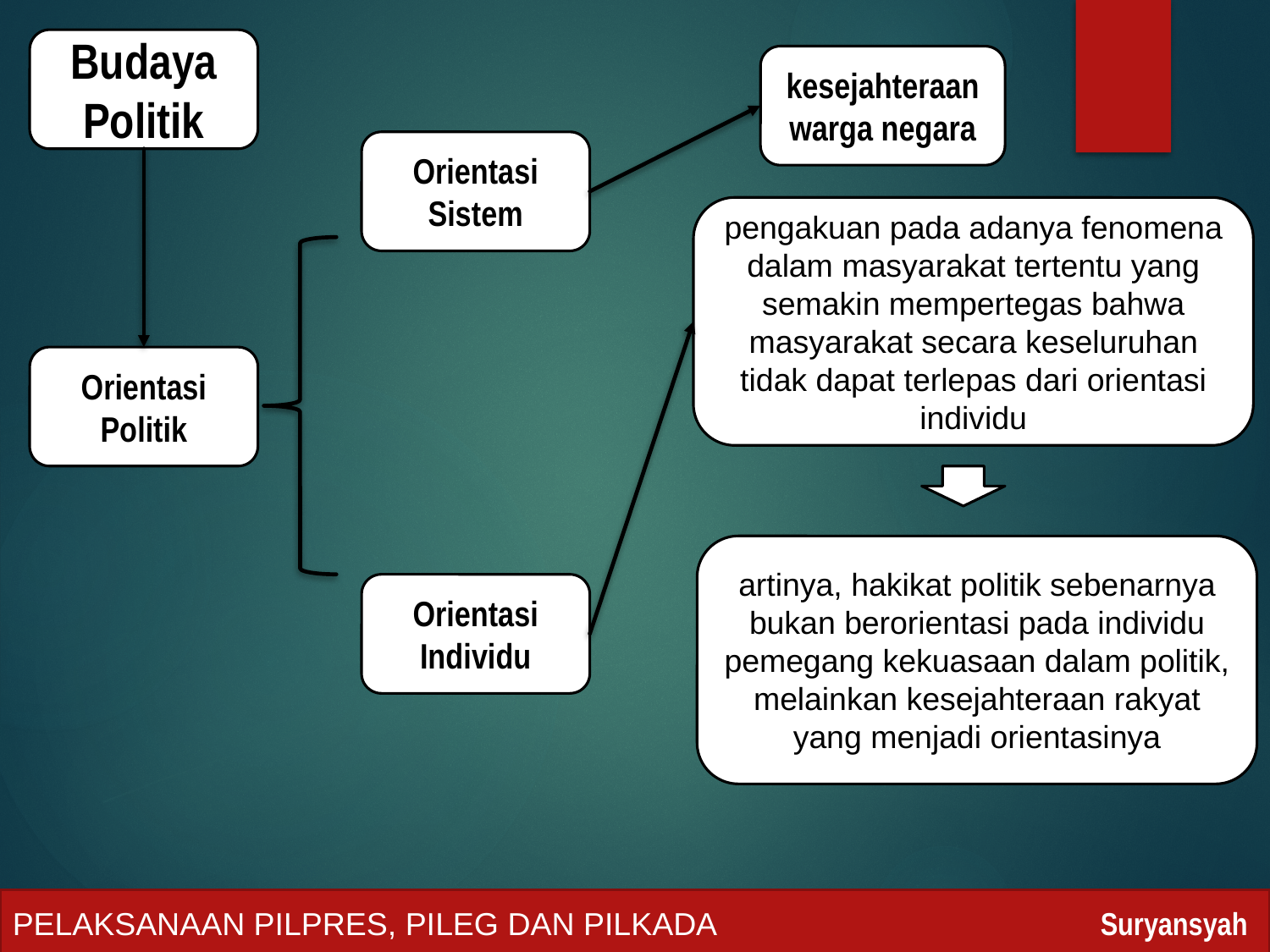

Budaya Politik
kesejahteraan warga negara
Orientasi Sistem
pengakuan pada adanya fenomena dalam masyarakat tertentu yang semakin mempertegas bahwa masyarakat secara keseluruhan tidak dapat terlepas dari orientasi individu

Orientasi Politik

artinya, hakikat politik sebenarnya bukan berorientasi pada individu pemegang kekuasaan dalam politik, melainkan kesejahteraan rakyat yang menjadi orientasinya
Orientasi Individu
PELAKSANAAN PILPRES, PILEG DAN PILKADA                                     	          Suryansyah